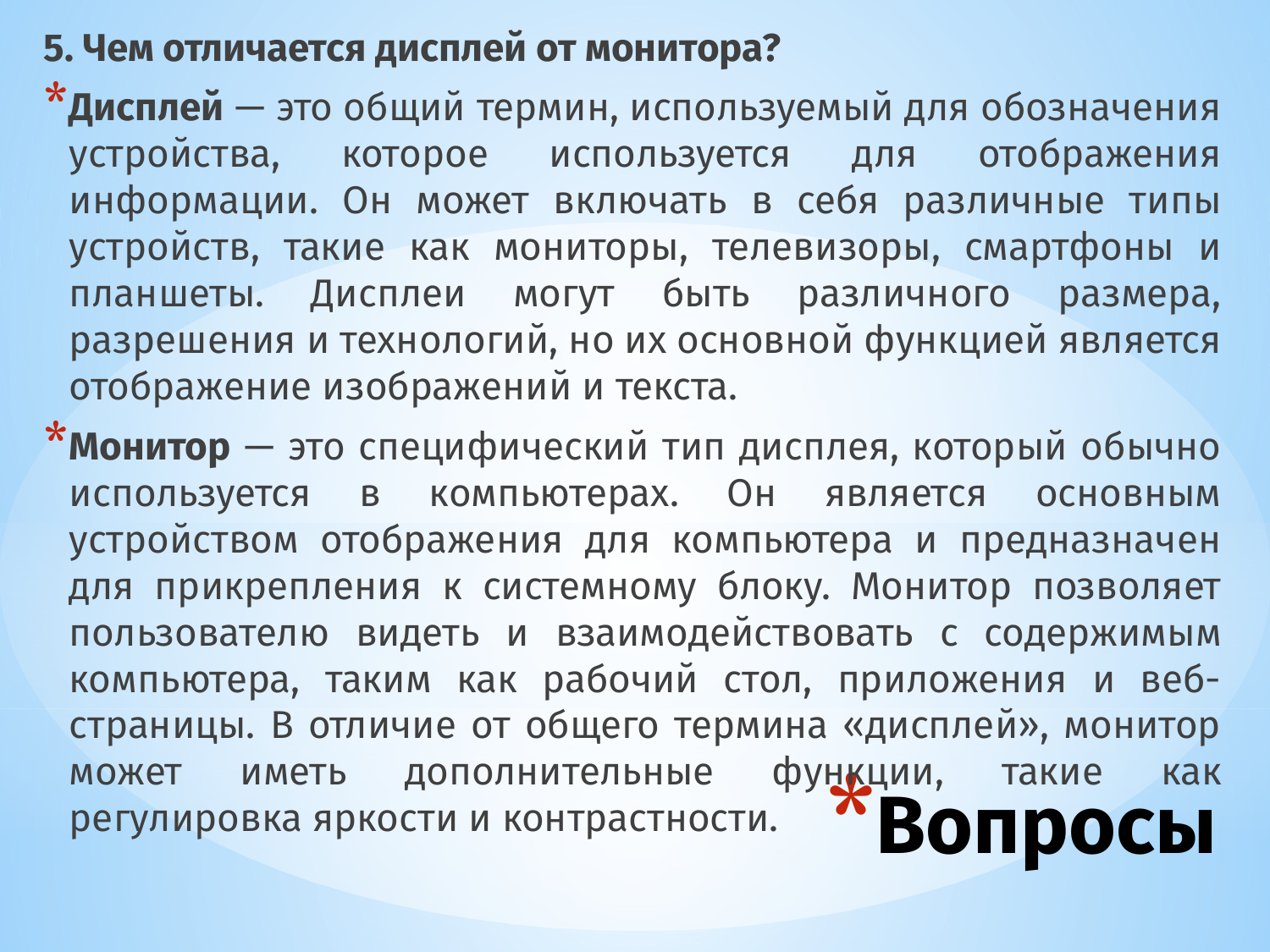

5. Чем отличается дисплей от монитора?
Дисплей — это общий термин, используемый для обозначения устройства, которое используется для отображения информации. Он может включать в себя различные типы устройств, такие как мониторы, телевизоры, смартфоны и планшеты. Дисплеи могут быть различного размера, разрешения и технологий, но их основной функцией является отображение изображений и текста.
Монитор — это специфический тип дисплея, который обычно используется в компьютерах. Он является основным устройством отображения для компьютера и предназначен для прикрепления к системному блоку. Монитор позволяет пользователю видеть и взаимодействовать с содержимым компьютера, таким как рабочий стол, приложения и веб-страницы. В отличие от общего термина «дисплей», монитор может иметь дополнительные функции, такие как регулировка яркости и контрастности.
# Вопросы